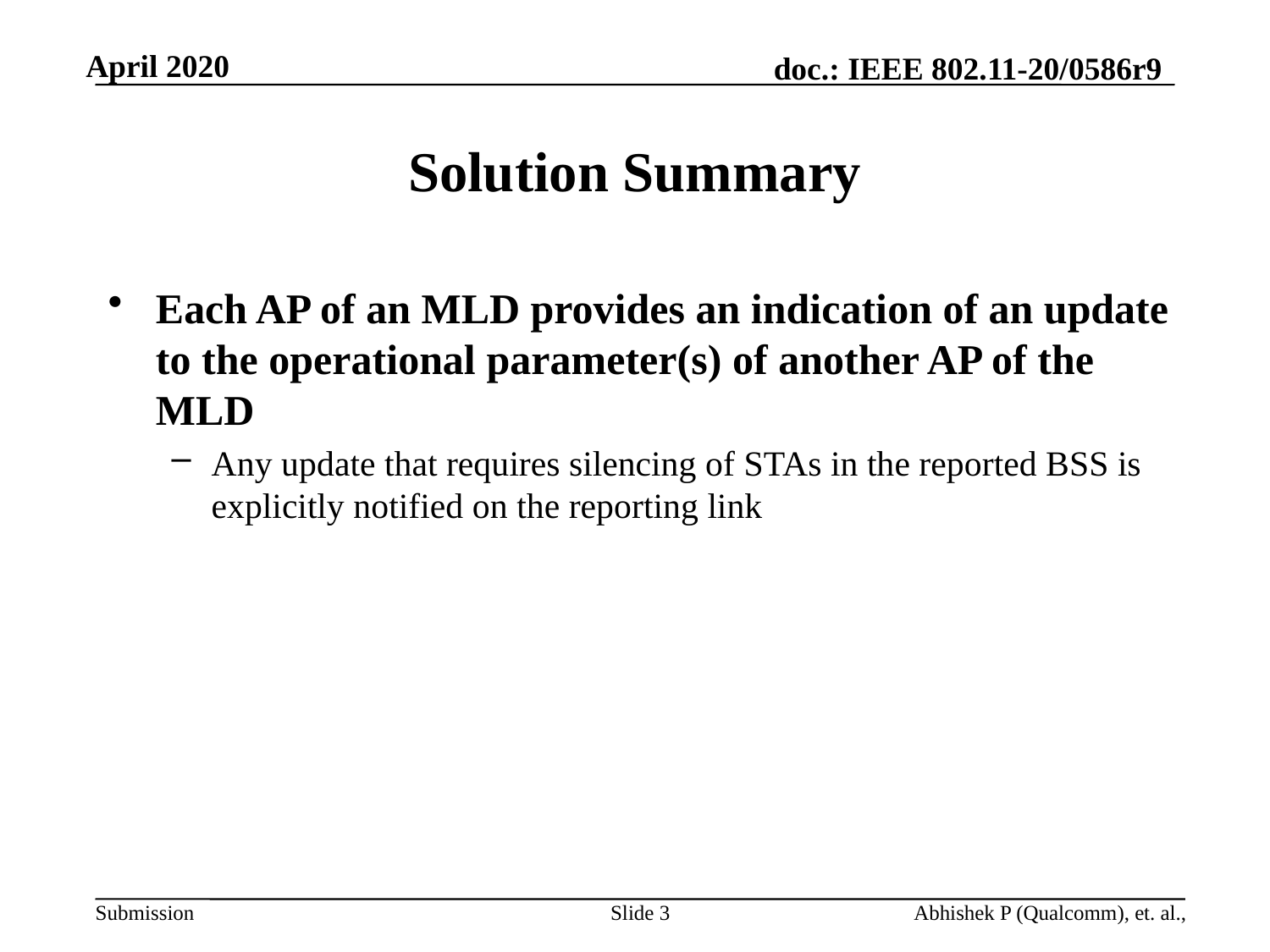

# Solution Summary
Each AP of an MLD provides an indication of an update to the operational parameter(s) of another AP of the MLD
Any update that requires silencing of STAs in the reported BSS is explicitly notified on the reporting link
Slide 3
Abhishek P (Qualcomm), et. al.,